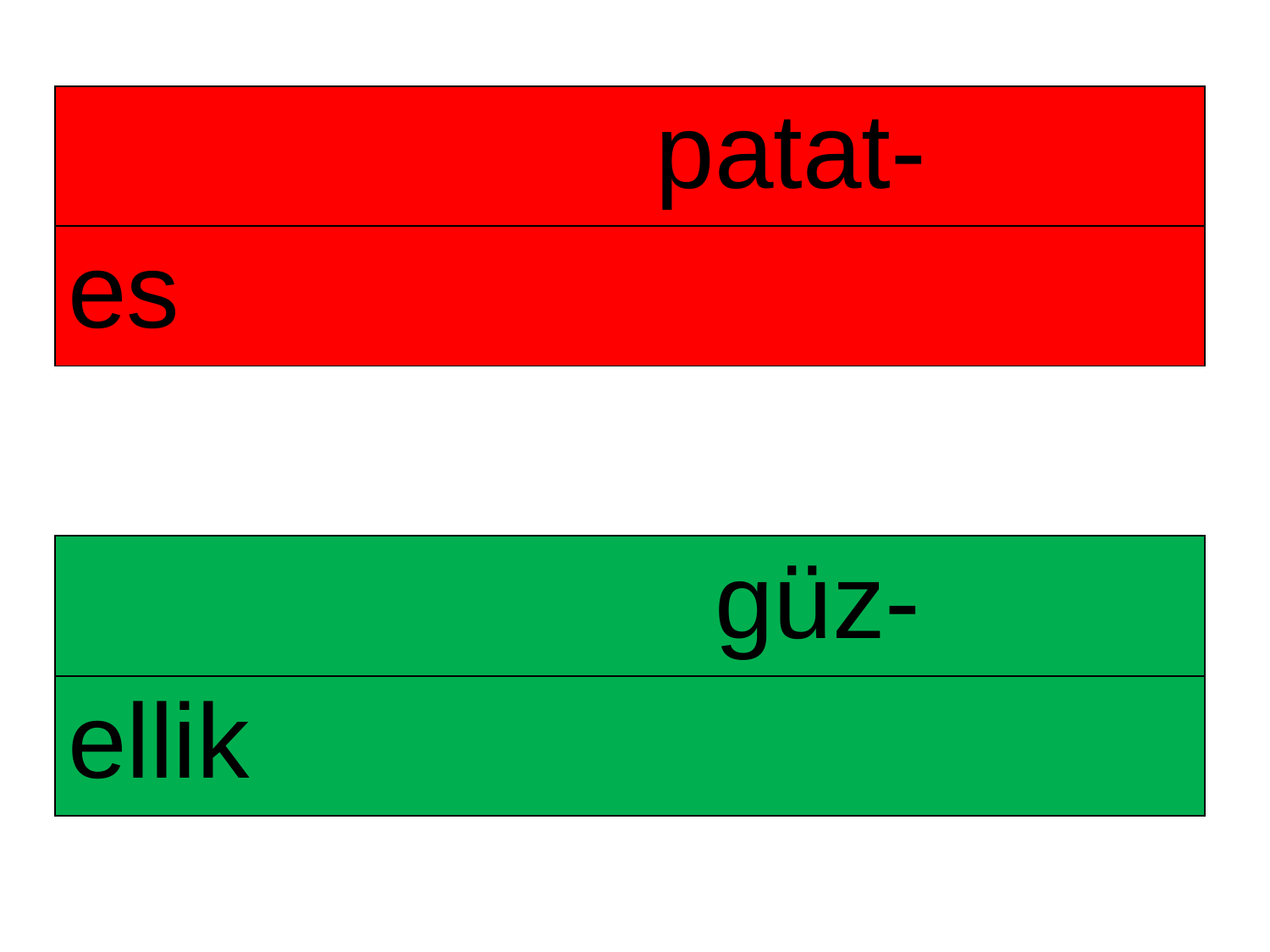

| patat- |
| --- |
| es |
| güz- |
| --- |
| ellik |